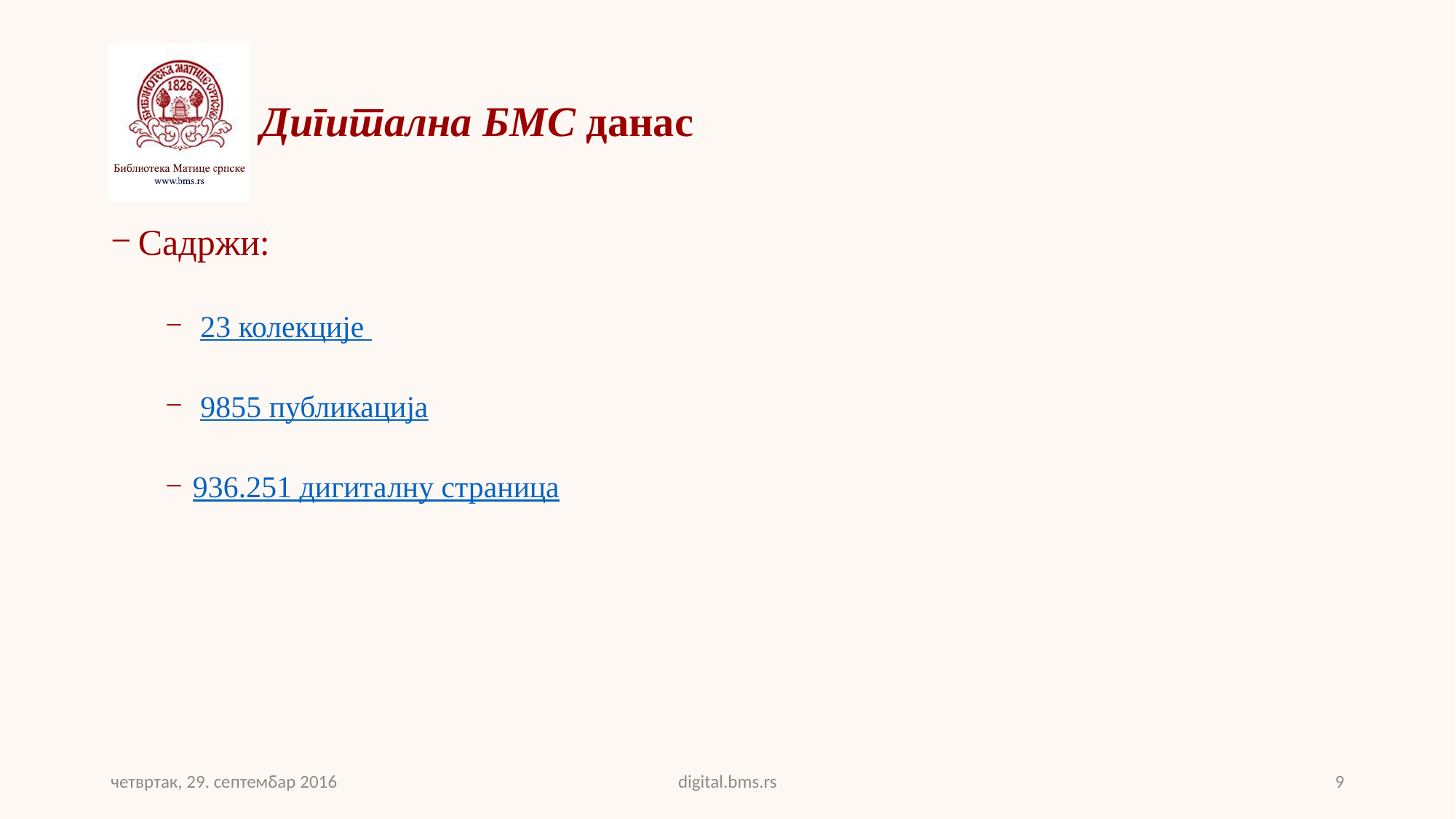

# Дигитална БМС данас
Садржи:
 23 колекције
 9855 публикација
936.251 дигиталну страница

четвртак, 29. септембар 2016
digital.bms.rs
9